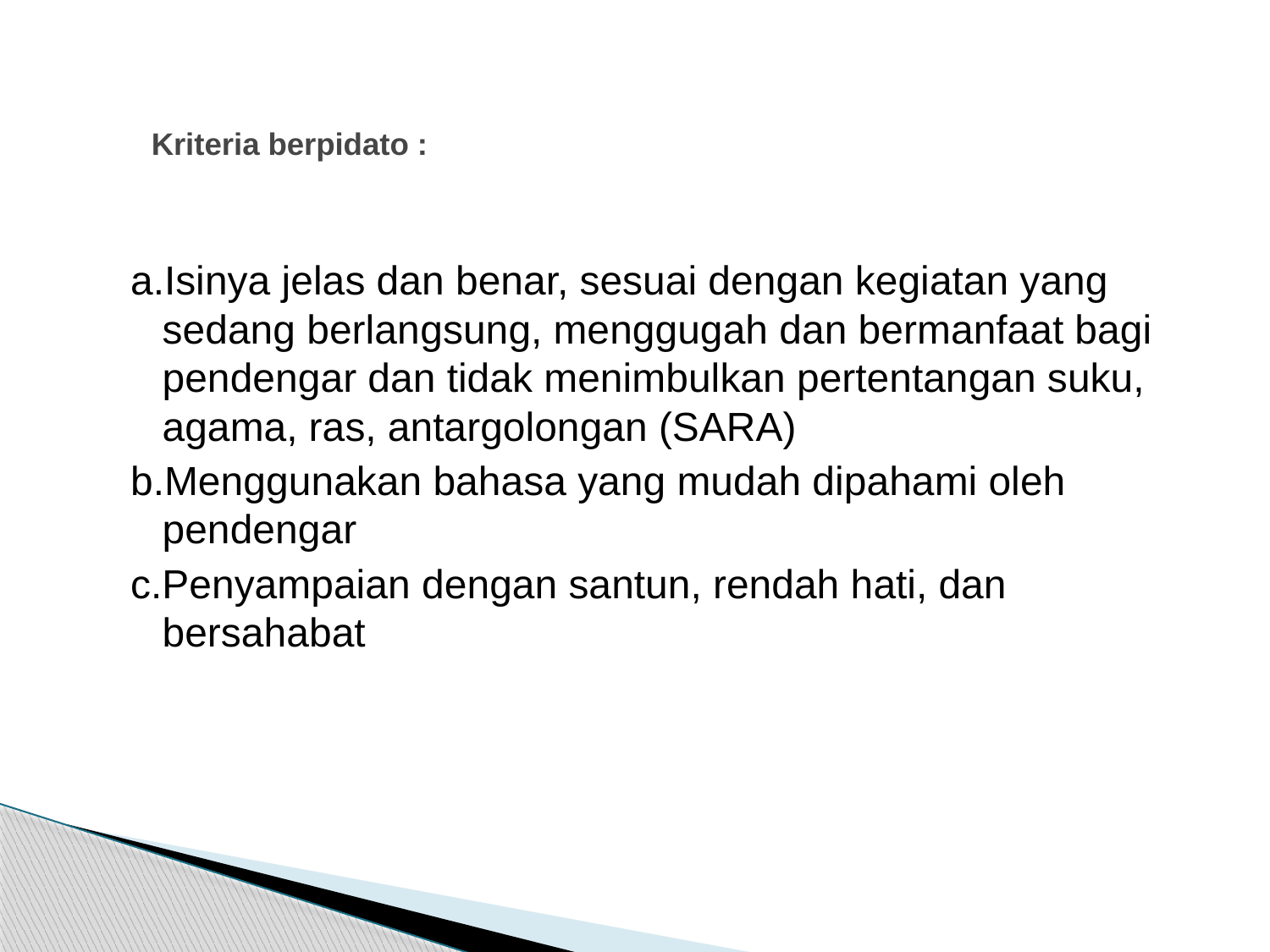

# Kriteria berpidato :
a.Isinya jelas dan benar, sesuai dengan kegiatan yang sedang berlangsung, menggugah dan bermanfaat bagi pendengar dan tidak menimbulkan pertentangan suku, agama, ras, antargolongan (SARA)
b.Menggunakan bahasa yang mudah dipahami oleh pendengar
c.Penyampaian dengan santun, rendah hati, dan bersahabat